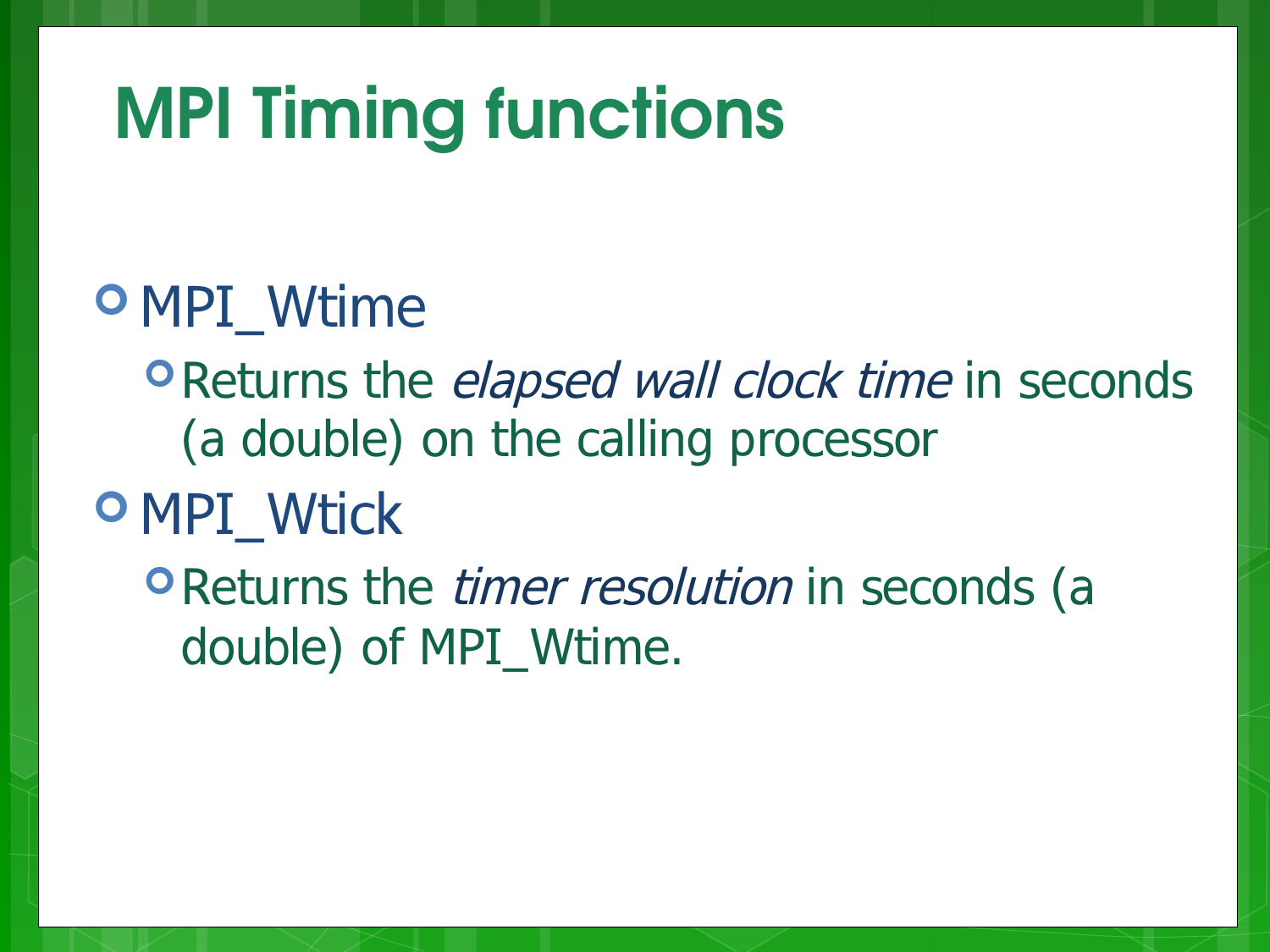

# MPI Timing functions
MPI_Wtime
Returns the elapsed wall clock time in seconds (a double) on the calling processor
MPI_Wtick
Returns the timer resolution in seconds (a double) of MPI_Wtime.